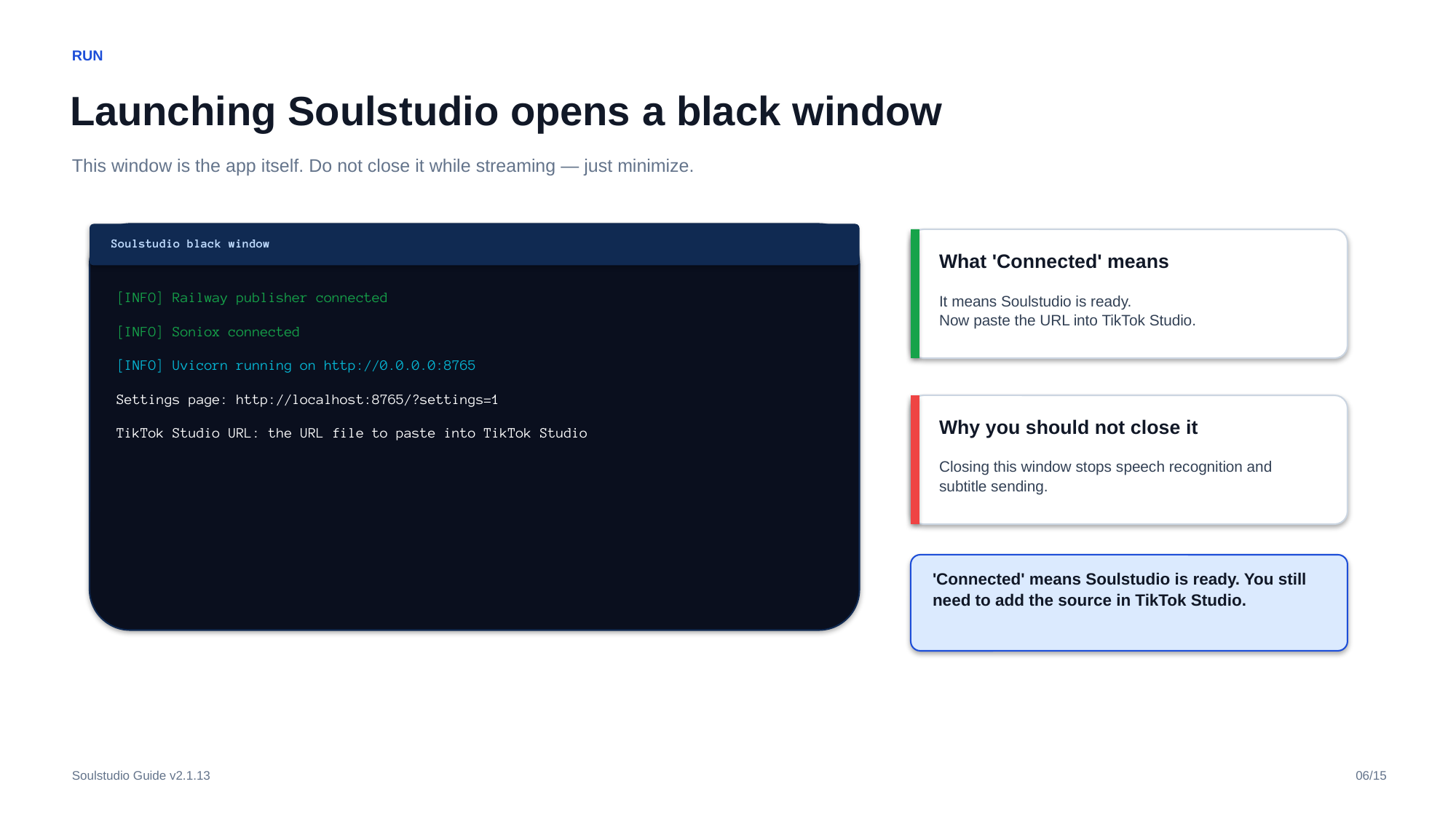

RUN
Launching Soulstudio opens a black window
This window is the app itself. Do not close it while streaming — just minimize.

Soulstudio black window
What 'Connected' means
[INFO] Railway publisher connected
It means Soulstudio is ready.
Now paste the URL into TikTok Studio.
[INFO] Soniox connected
[INFO] Uvicorn running on http://0.0.0.0:8765
Settings page: http://localhost:8765/?settings=1

Why you should not close it
TikTok Studio URL: the URL file to paste into TikTok Studio
Closing this window stops speech recognition and subtitle sending.

'Connected' means Soulstudio is ready. You still need to add the source in TikTok Studio.
Soulstudio Guide v2.1.13
06/15